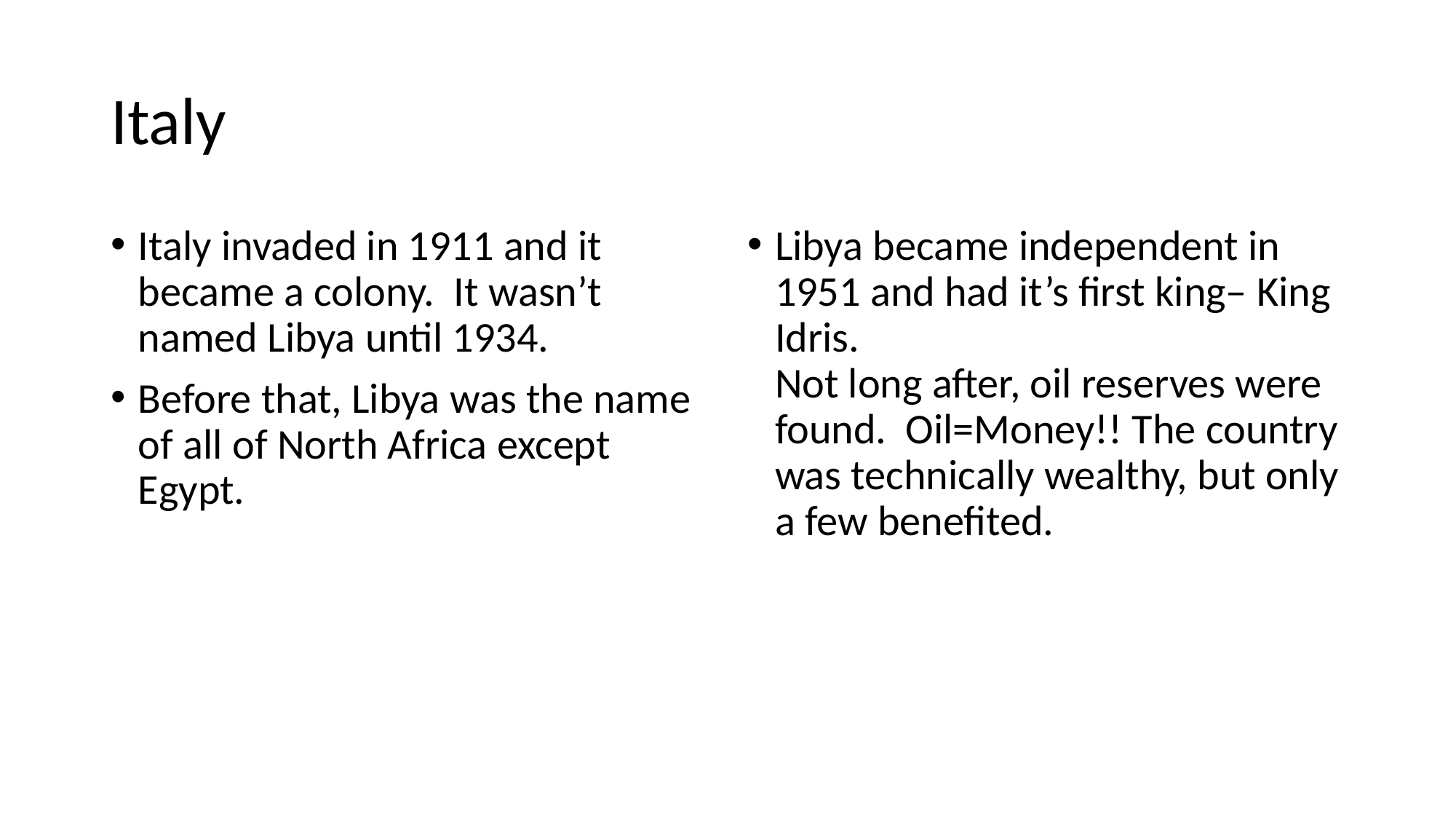

# Italy
Italy invaded in 1911 and it became a colony.  It wasn’t named Libya until 1934.
Before that, Libya was the name of all of North Africa except Egypt.

Libya became independent in 1951 and had it’s first king– King Idris.
Not long after, oil reserves were found.  Oil=Money!! The country was technically wealthy, but only a few benefited.